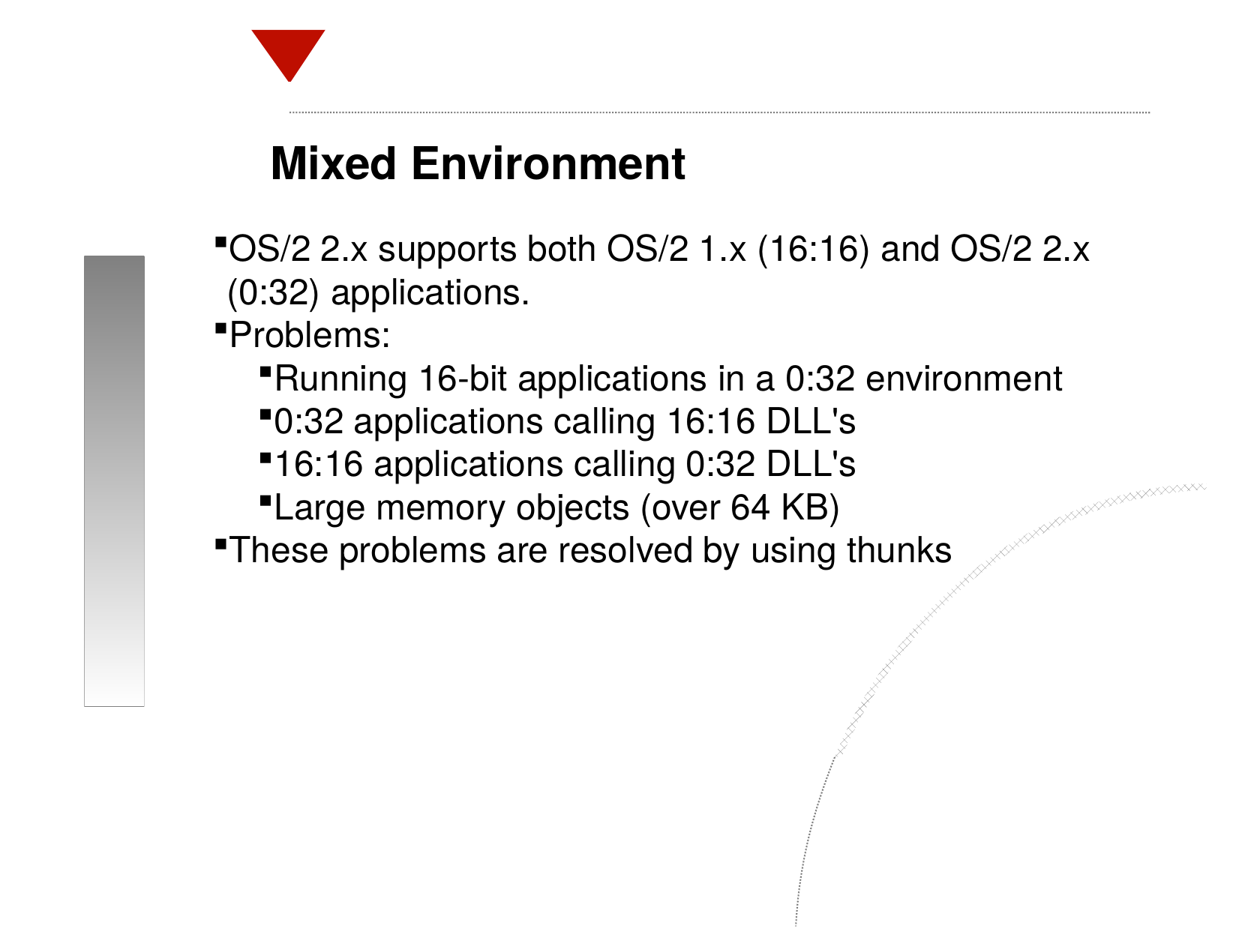

Mixed Environment
OS/2 2.x supports both OS/2 1.x (16:16) and OS/2 2.x (0:32) applications.
Problems:
Running 16-bit applications in a 0:32 environment
0:32 applications calling 16:16 DLL's
16:16 applications calling 0:32 DLL's
Large memory objects (over 64 KB)
These problems are resolved by using thunks